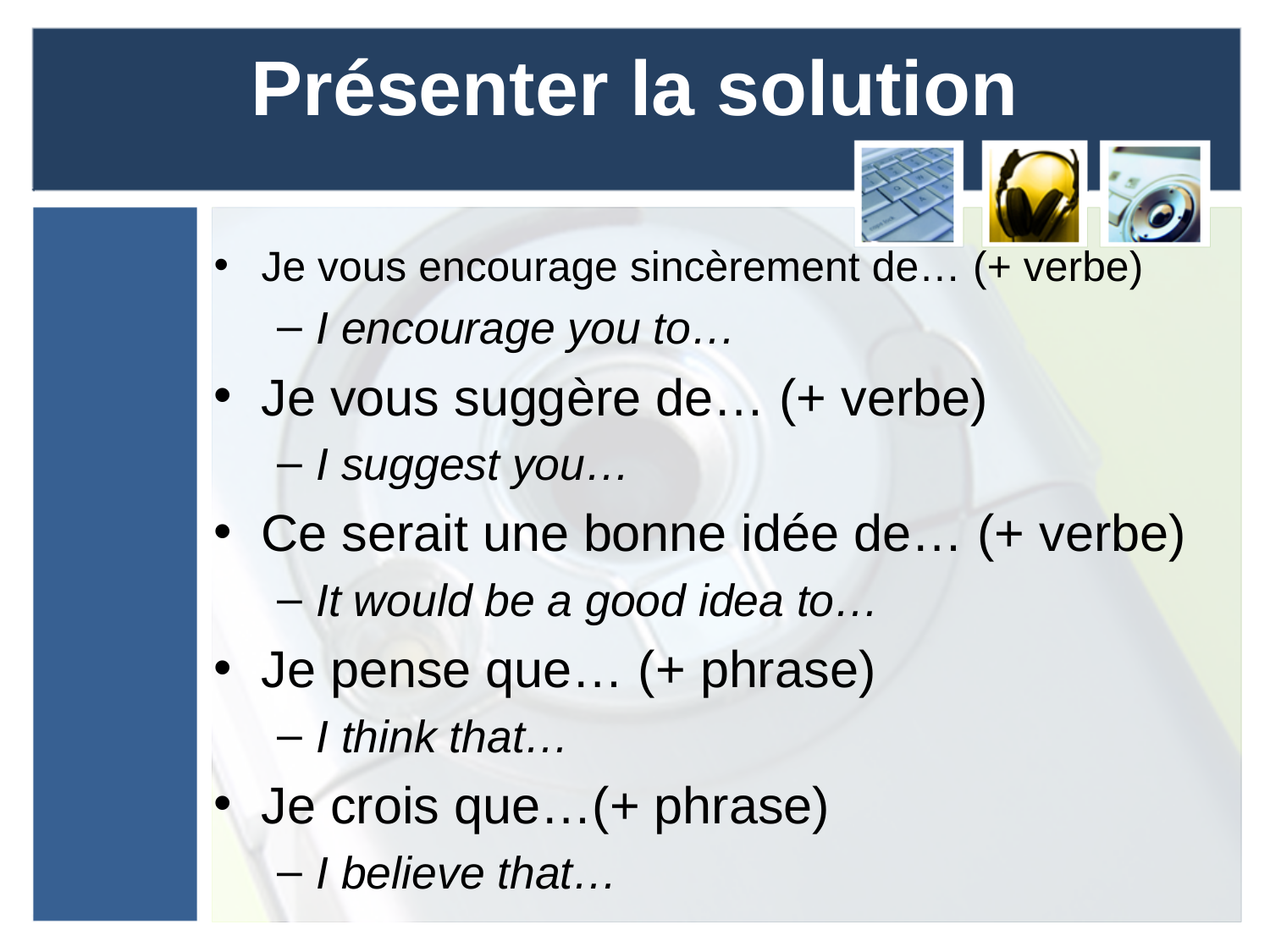

# Présenter la solution
Je vous encourage sincèrement de… (+ verbe)
I encourage you to…
Je vous suggère de… (+ verbe)
I suggest you…
Ce serait une bonne idée de… (+ verbe)
It would be a good idea to…
Je pense que… (+ phrase)
I think that…
Je crois que…(+ phrase)
I believe that…